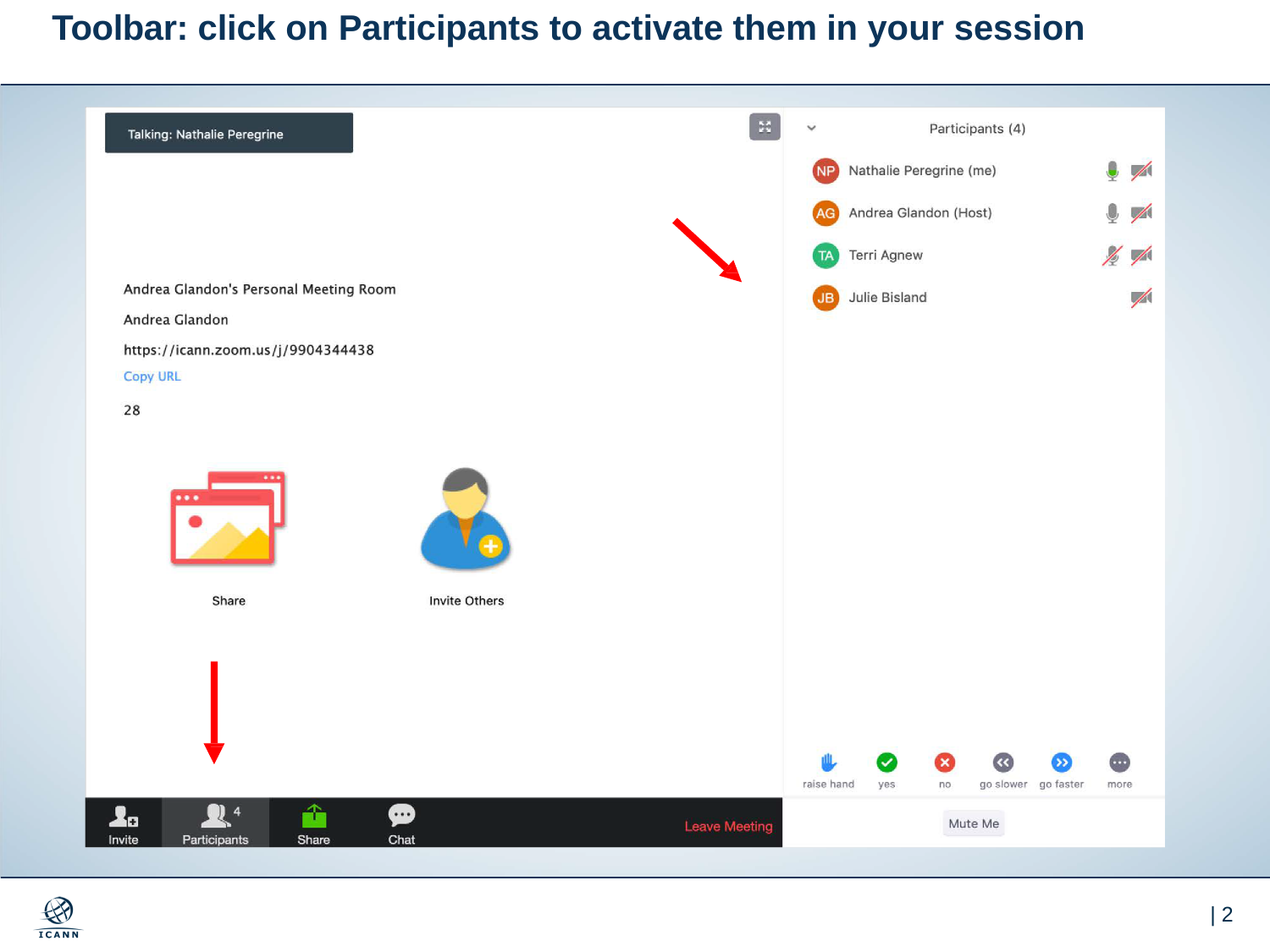

# Toolbar: click on Participants to activate them in your session

| 2